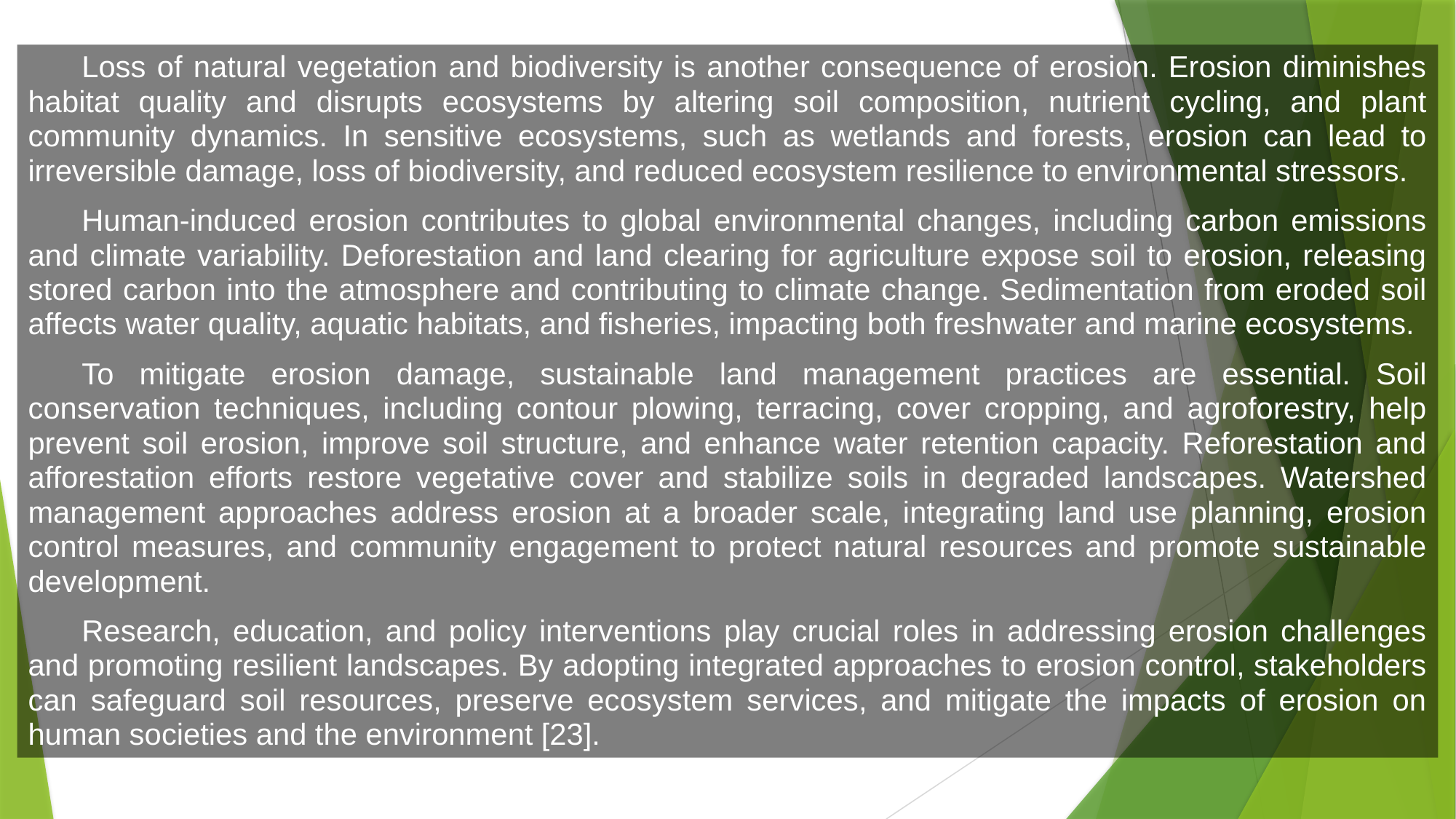

Loss of natural vegetation and biodiversity is another consequence of erosion. Erosion diminishes habitat quality and disrupts ecosystems by altering soil composition, nutrient cycling, and plant community dynamics. In sensitive ecosystems, such as wetlands and forests, erosion can lead to irreversible damage, loss of biodiversity, and reduced ecosystem resilience to environmental stressors.
Human-induced erosion contributes to global environmental changes, including carbon emissions and climate variability. Deforestation and land clearing for agriculture expose soil to erosion, releasing stored carbon into the atmosphere and contributing to climate change. Sedimentation from eroded soil affects water quality, aquatic habitats, and fisheries, impacting both freshwater and marine ecosystems.
To mitigate erosion damage, sustainable land management practices are essential. Soil conservation techniques, including contour plowing, terracing, cover cropping, and agroforestry, help prevent soil erosion, improve soil structure, and enhance water retention capacity. Reforestation and afforestation efforts restore vegetative cover and stabilize soils in degraded landscapes. Watershed management approaches address erosion at a broader scale, integrating land use planning, erosion control measures, and community engagement to protect natural resources and promote sustainable development.
Research, education, and policy interventions play crucial roles in addressing erosion challenges and promoting resilient landscapes. By adopting integrated approaches to erosion control, stakeholders can safeguard soil resources, preserve ecosystem services, and mitigate the impacts of erosion on human societies and the environment [23].